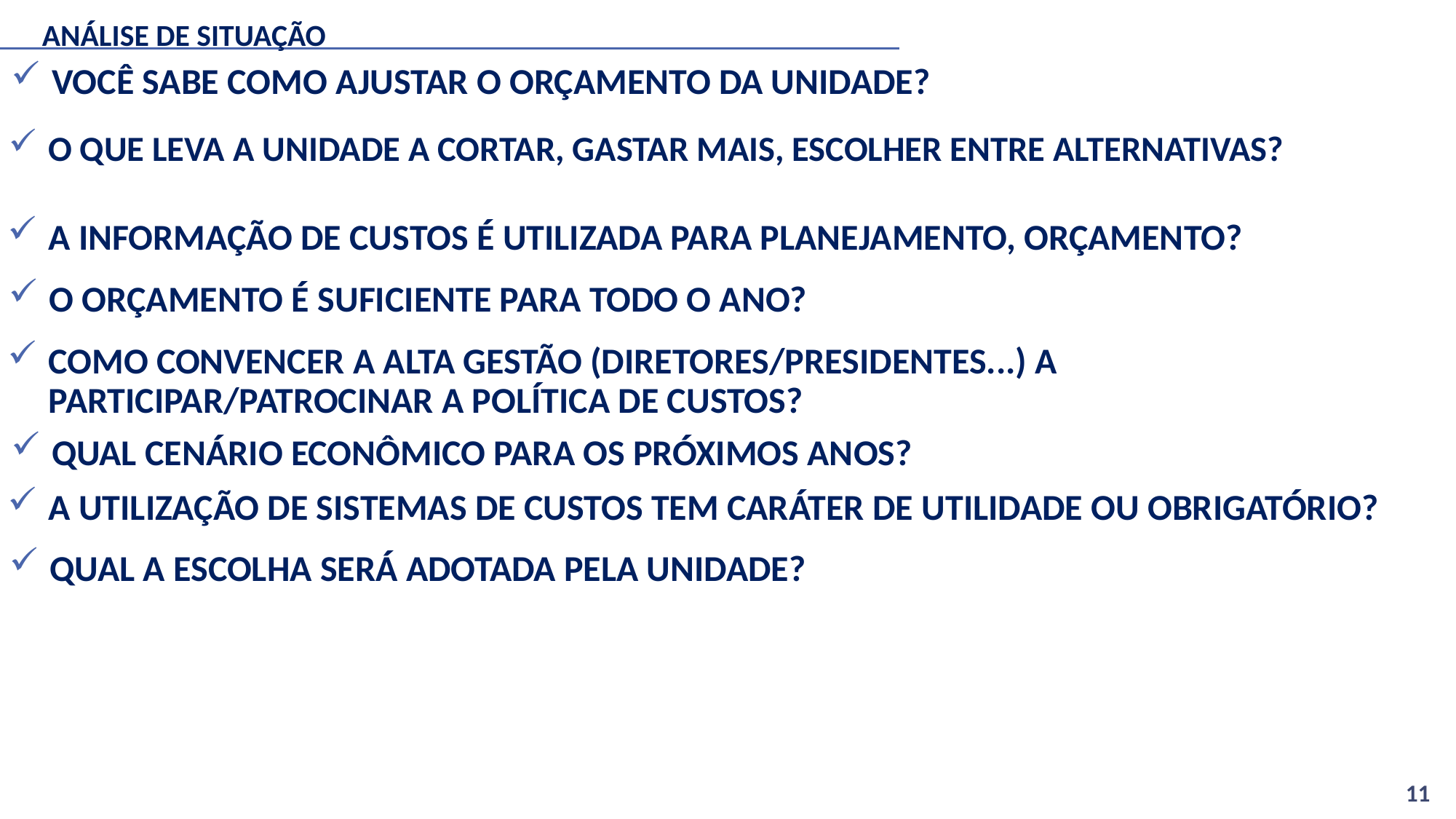

# ANÁLISE DE SITUAÇÃO
VOCÊ SABE COMO AJUSTAR O ORÇAMENTO DA UNIDADE?
O QUE LEVA A UNIDADE A CORTAR, GASTAR MAIS, ESCOLHER ENTRE ALTERNATIVAS?
A INFORMAÇÃO DE CUSTOS É UTILIZADA PARA PLANEJAMENTO, ORÇAMENTO?
O ORÇAMENTO É SUFICIENTE PARA TODO O ANO?
COMO CONVENCER A ALTA GESTÃO (DIRETORES/PRESIDENTES...) A PARTICIPAR/PATROCINAR A POLÍTICA DE CUSTOS?
QUAL CENÁRIO ECONÔMICO PARA OS PRÓXIMOS ANOS?
A UTILIZAÇÃO DE SISTEMAS DE CUSTOS TEM CARÁTER DE UTILIDADE OU OBRIGATÓRIO?
QUAL A ESCOLHA SERÁ ADOTADA PELA UNIDADE?
11